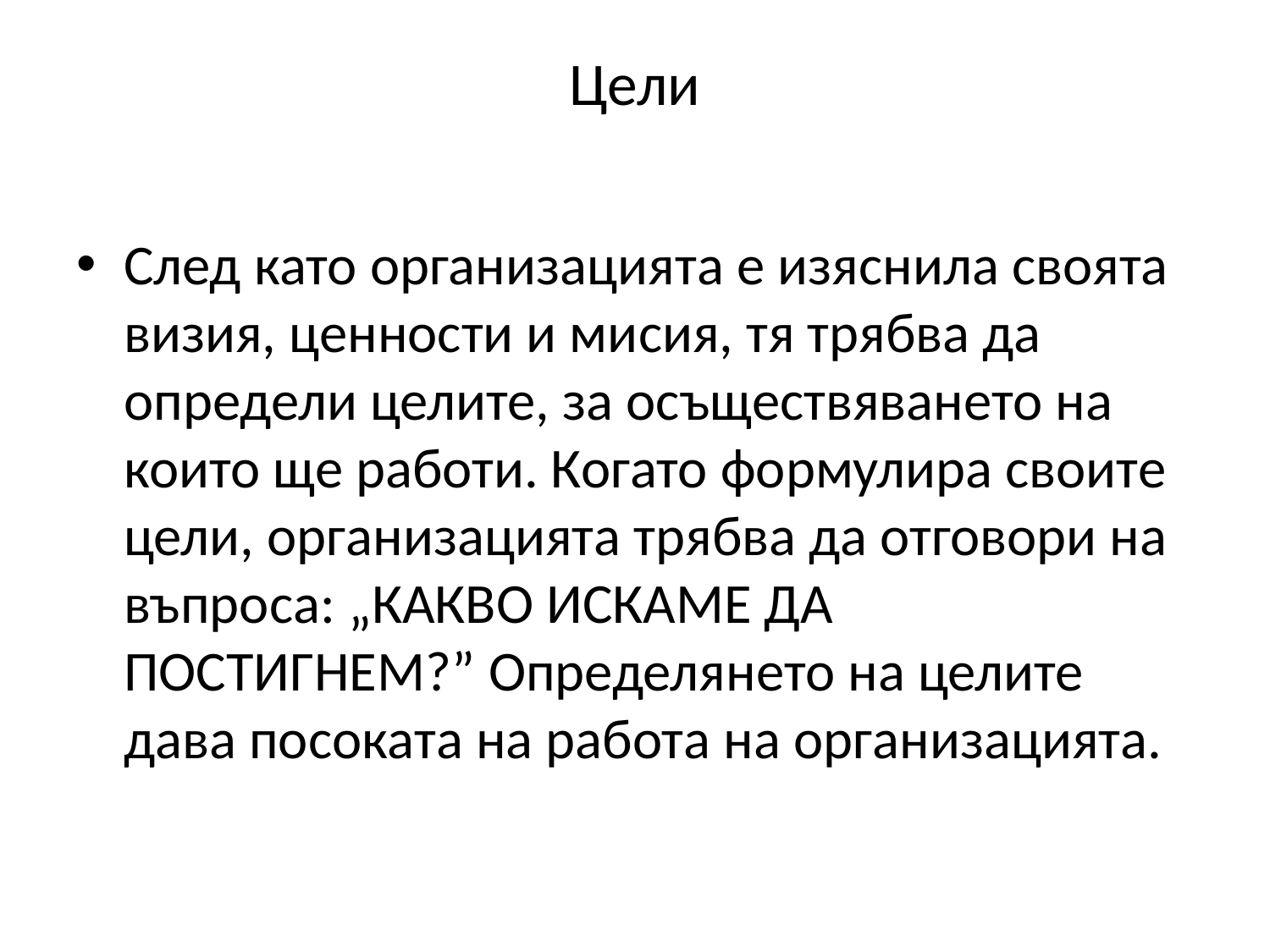

# Цели
След като организацията е изяснила своята визия, ценности и мисия, тя трябва да определи целите, за осъществяването на които ще работи. Когато формулира своите цели, организацията трябва да отговори на въпроса: „КАКВО ИСКАМЕ ДА ПОСТИГНЕМ?” Определянето на целите дава посоката на работа на организацията.